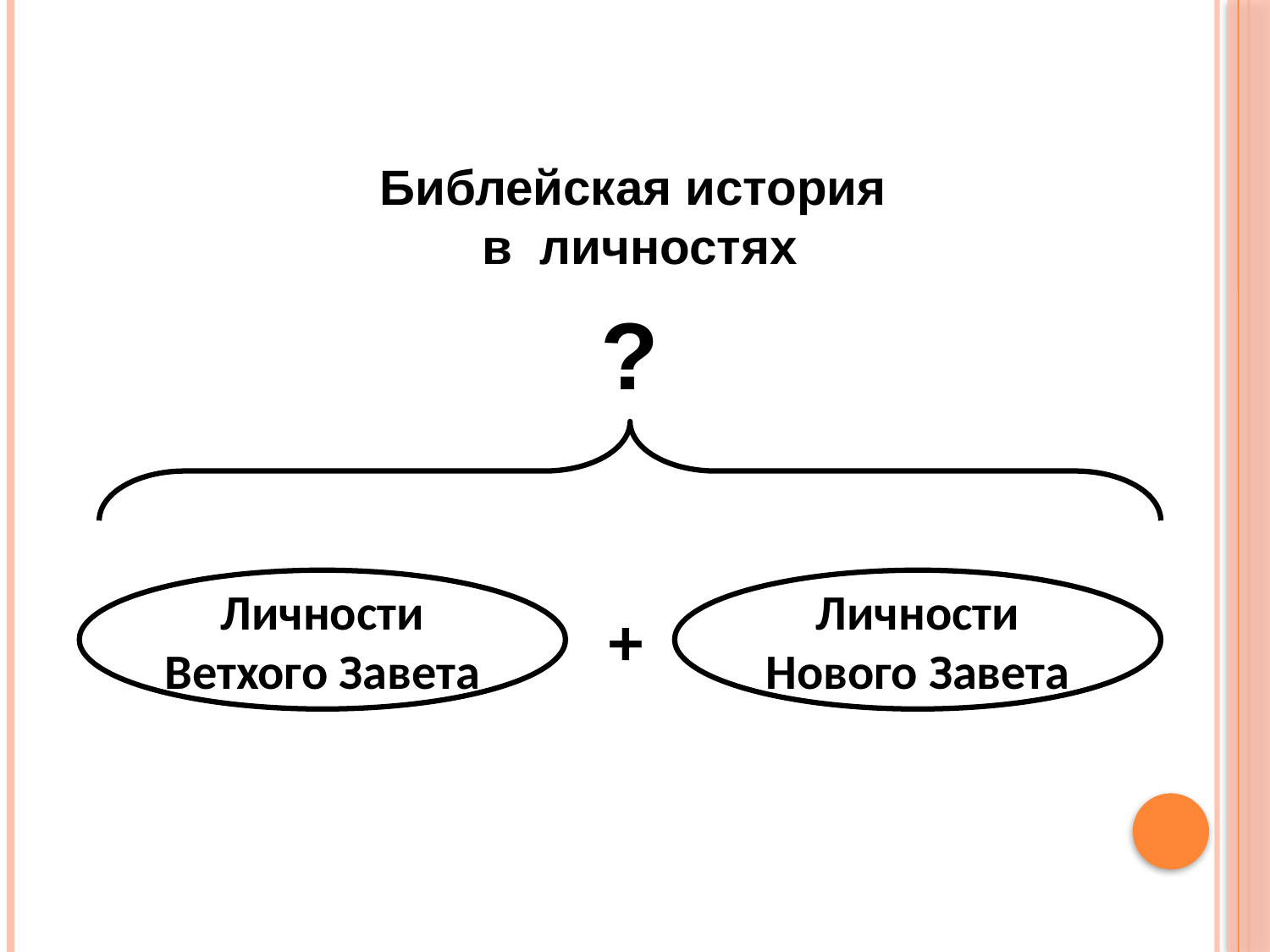

Библейская история
в  личностях
?
Личности Ветхого Завета
Личности Нового Завета
+